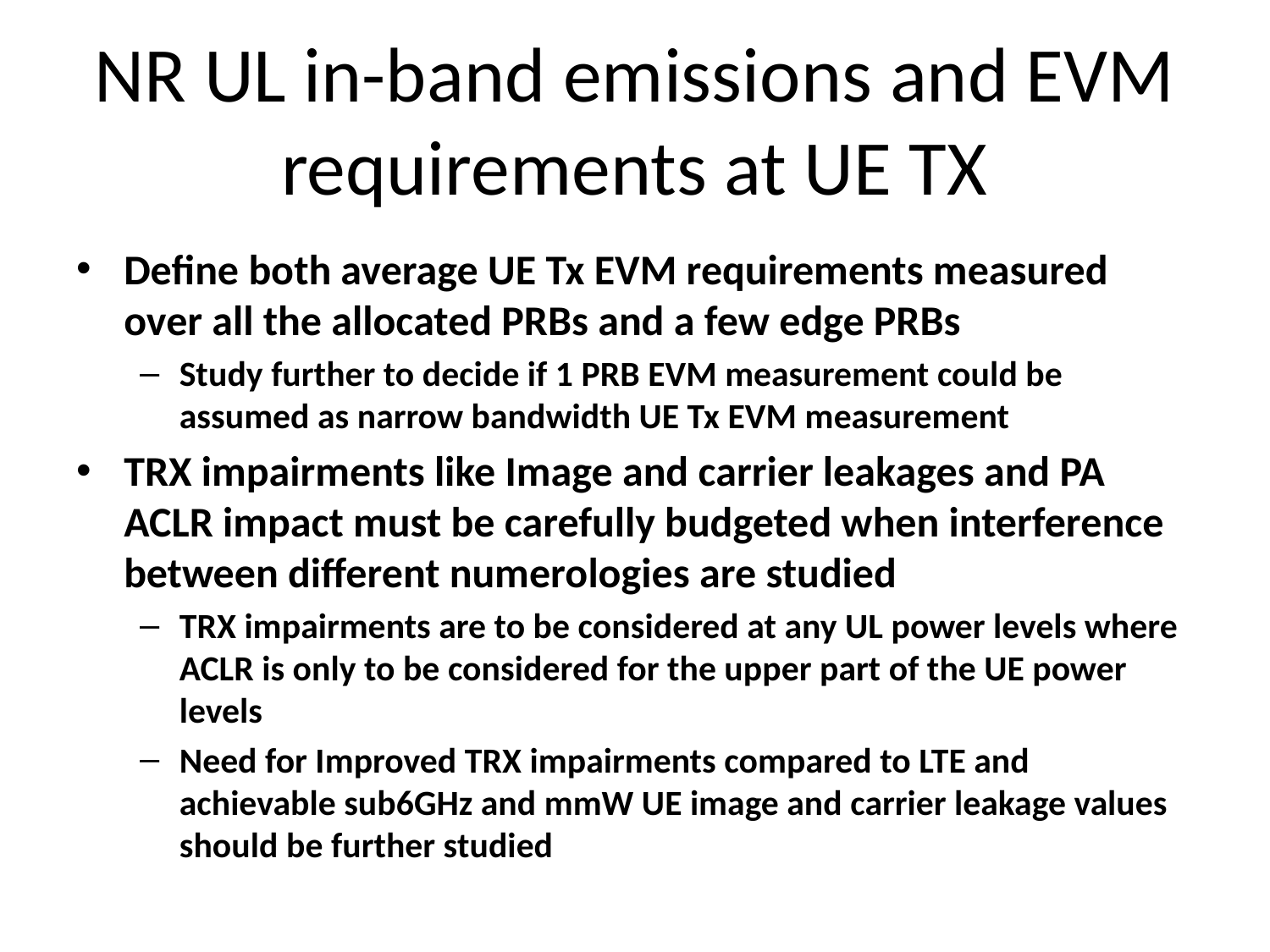

# NR UL in-band emissions and EVM requirements at UE TX
Define both average UE Tx EVM requirements measured over all the allocated PRBs and a few edge PRBs
Study further to decide if 1 PRB EVM measurement could be assumed as narrow bandwidth UE Tx EVM measurement
TRX impairments like Image and carrier leakages and PA ACLR impact must be carefully budgeted when interference between different numerologies are studied
TRX impairments are to be considered at any UL power levels where ACLR is only to be considered for the upper part of the UE power levels
Need for Improved TRX impairments compared to LTE and achievable sub6GHz and mmW UE image and carrier leakage values should be further studied